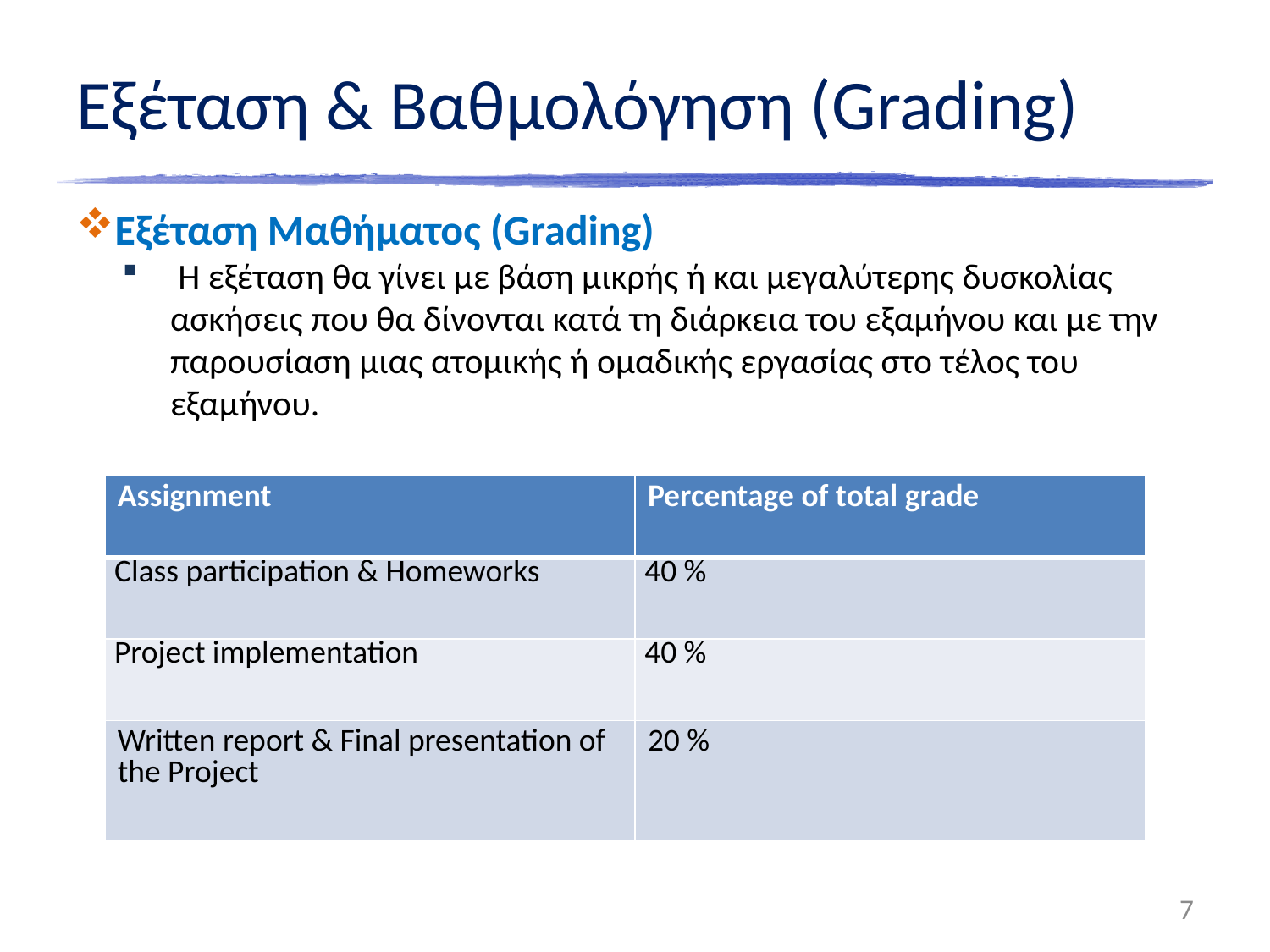

# Εξέταση & Βαθμολόγηση (Grading)
Εξέταση Μαθήματος (Grading)
 Η εξέταση θα γίνει με βάση μικρής ή και μεγαλύτερης δυσκολίας ασκήσεις που θα δίνονται κατά τη διάρκεια του εξαμήνου και με την παρουσίαση μιας ατομικής ή ομαδικής εργασίας στο τέλος του εξαμήνου.

| Assignment | Percentage of total grade |
| --- | --- |
| Class participation & Homeworks | 40 % |
| Project implementation | 40 % |
| Written report & Final presentation of the Project | 20 % |
7